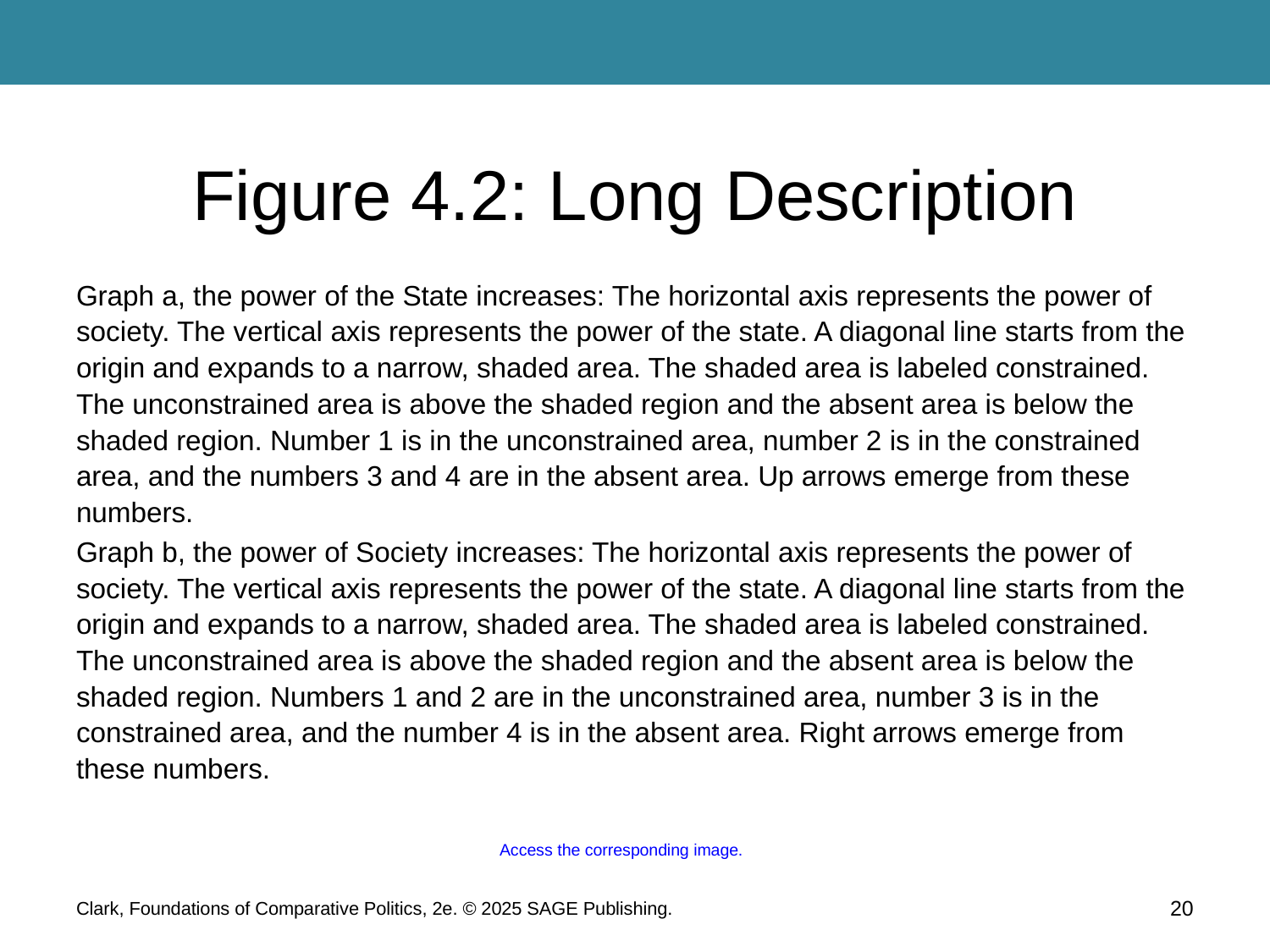

# Figure 4.2: Long Description
Graph a, the power of the State increases: The horizontal axis represents the power of society. The vertical axis represents the power of the state. A diagonal line starts from the origin and expands to a narrow, shaded area. The shaded area is labeled constrained. The unconstrained area is above the shaded region and the absent area is below the shaded region. Number 1 is in the unconstrained area, number 2 is in the constrained area, and the numbers 3 and 4 are in the absent area. Up arrows emerge from these numbers.
Graph b, the power of Society increases: The horizontal axis represents the power of society. The vertical axis represents the power of the state. A diagonal line starts from the origin and expands to a narrow, shaded area. The shaded area is labeled constrained. The unconstrained area is above the shaded region and the absent area is below the shaded region. Numbers 1 and 2 are in the unconstrained area, number 3 is in the constrained area, and the number 4 is in the absent area. Right arrows emerge from these numbers.
Access the corresponding image.
20
Clark, Foundations of Comparative Politics, 2e. © 2025 SAGE Publishing.